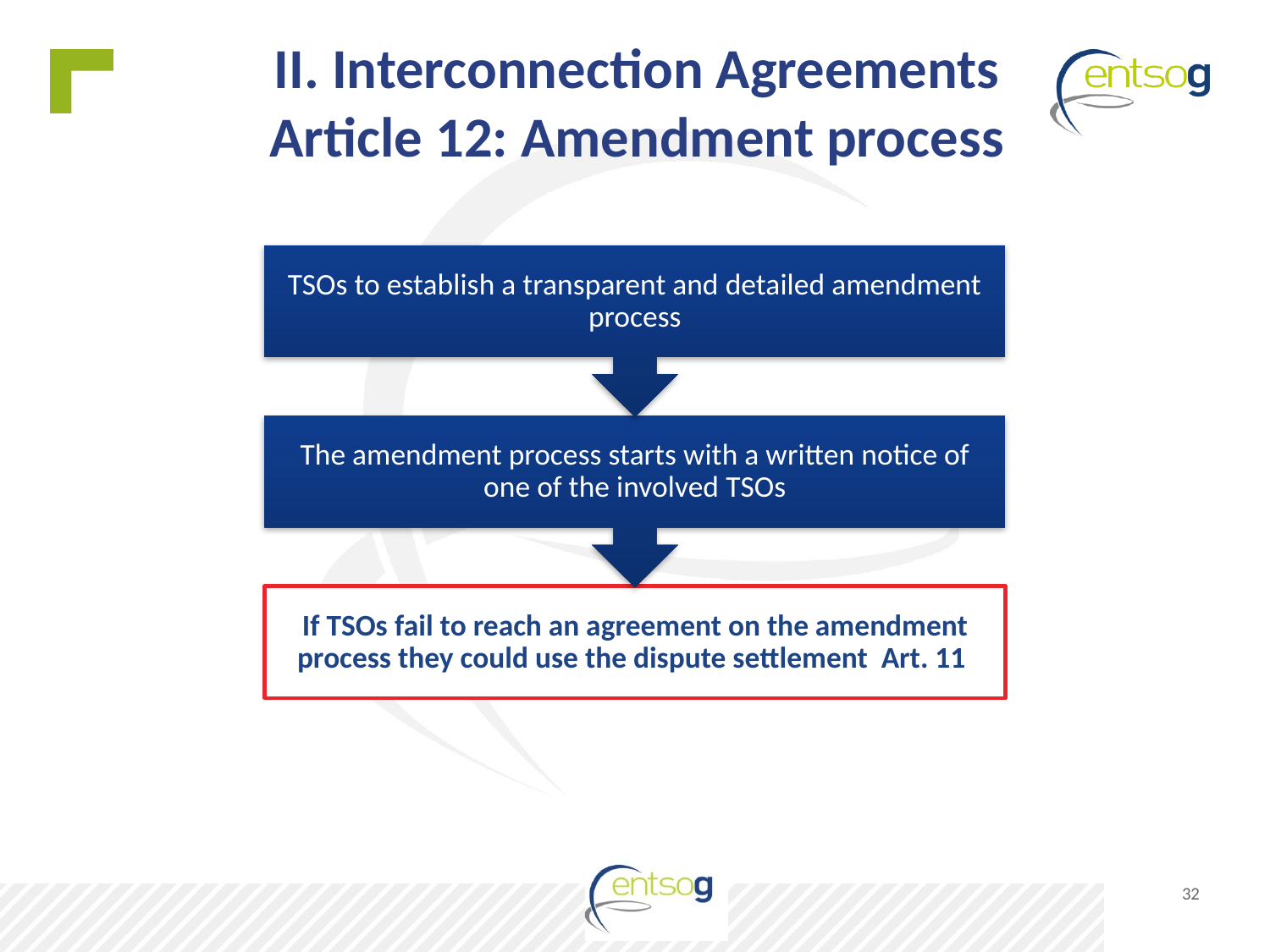

# II. Interconnection Agreements Article 12: Amendment process

If TSOs fail to reach an agreement on the amendment process they could use the dispute settlement  Art. 11
The amendment process starts with a written notice of one of the involved TSOs
TSOs to establish a transparent and detailed amendment process
32